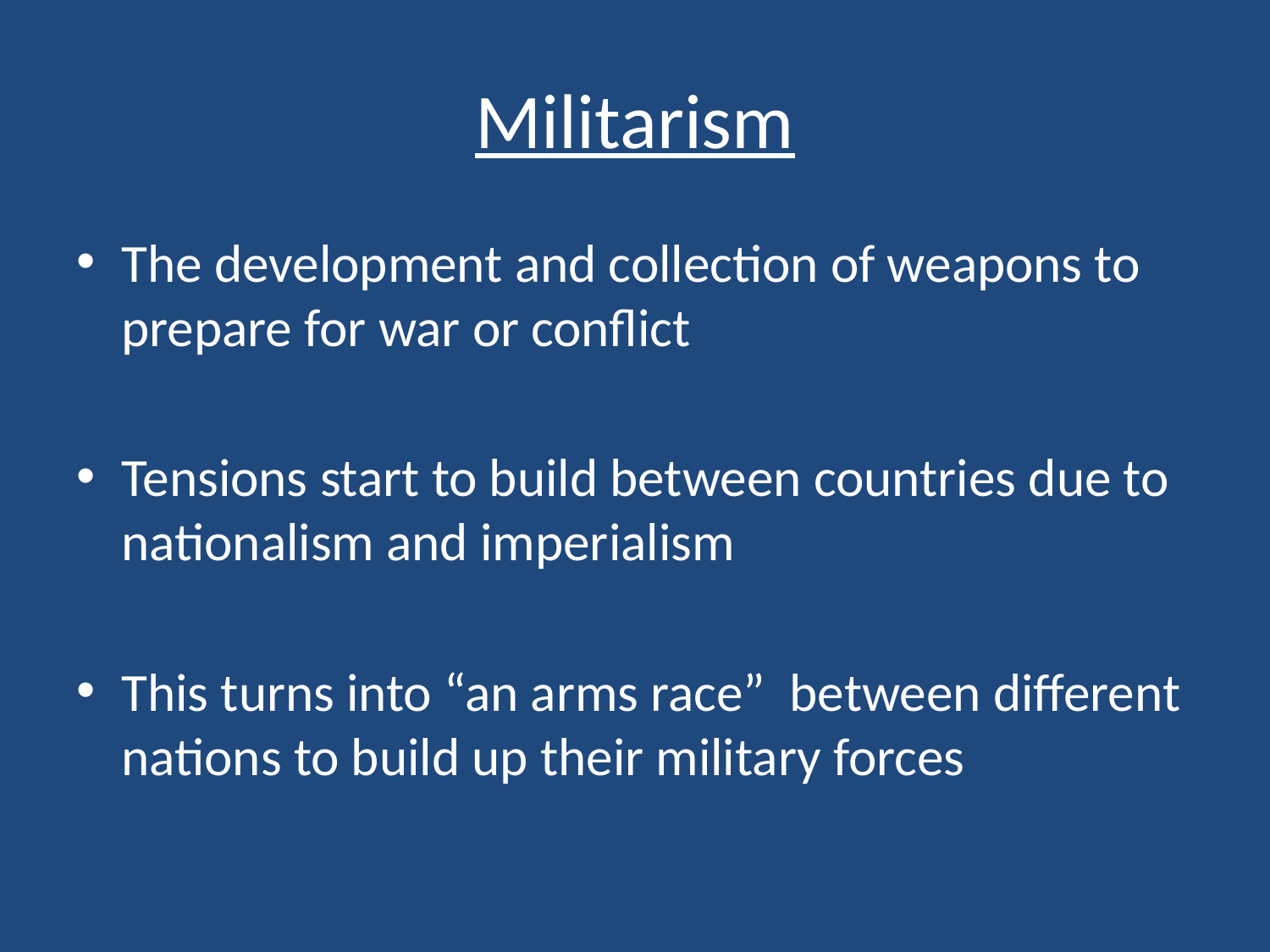

# Militarism
The development and collection of weapons to prepare for war or conflict

Tensions start to build between countries due to nationalism and imperialism

This turns into “an arms race”  between different nations to build up their military forces